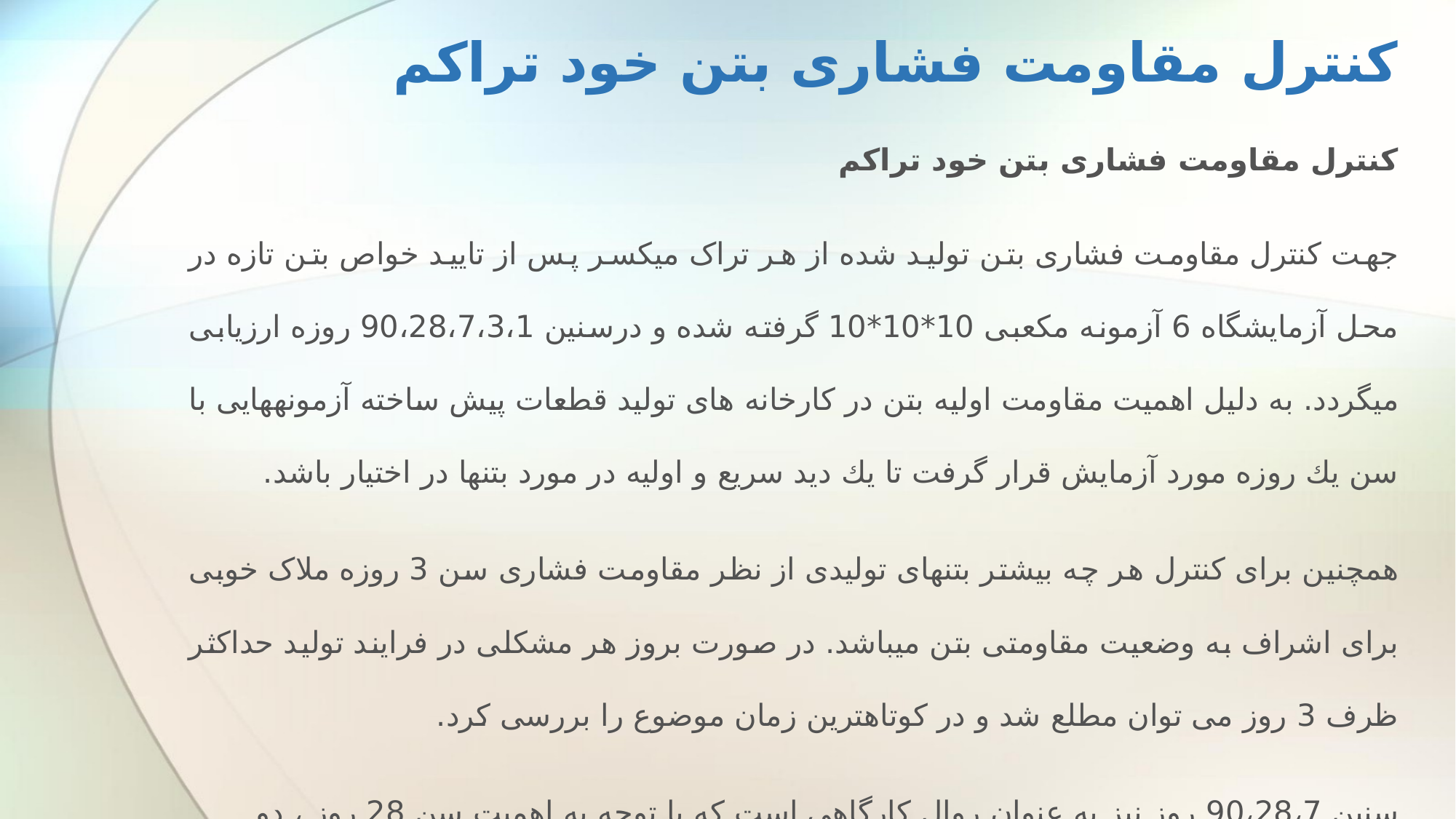

# کنترل مقاومت فشاری بتن خود تراکم
کنترل مقاومت فشاری بتن خود تراکم
جهت کنترل مقاومت فشاری بتن تولید شده از هر تراک میکسر پس از تایید خواص بتن تازه در محل آزمایشگاه 6 آزمونه مکعبی 10*10*10 گرفته شده و درسنین 90،28،7،3،1 روزه ارزیابی می­گردد. به دلیل اهمیت مقاومت اولیه بتن در کارخانه های تولید قطعات پیش ساخته آزمونه­هایی با سن یك روزه مورد آزمایش قرار گرفت تا یك دید سریع و اولیه در مورد بتن­ها در اختیار باشد.
همچنین برای کنترل هر چه بیشتر بتن­های تولیدی از نظر مقاومت فشاری سن 3 روزه ملاک خوبی برای اشراف به وضعیت مقاومتی بتن می­باشد. در صورت بروز هر مشکلی در فرایند تولید حداکثر ظرف 3 روز می توان مطلع شد و در کوتاهترین زمان موضوع را بررسی کرد.
سنین 90،28،7 روز نیز به عنوان روال کارگاهی است که با توجه به اهمیت سن 28 روز ، دو آزمونه مورد ارزیابی قرار گرفت.